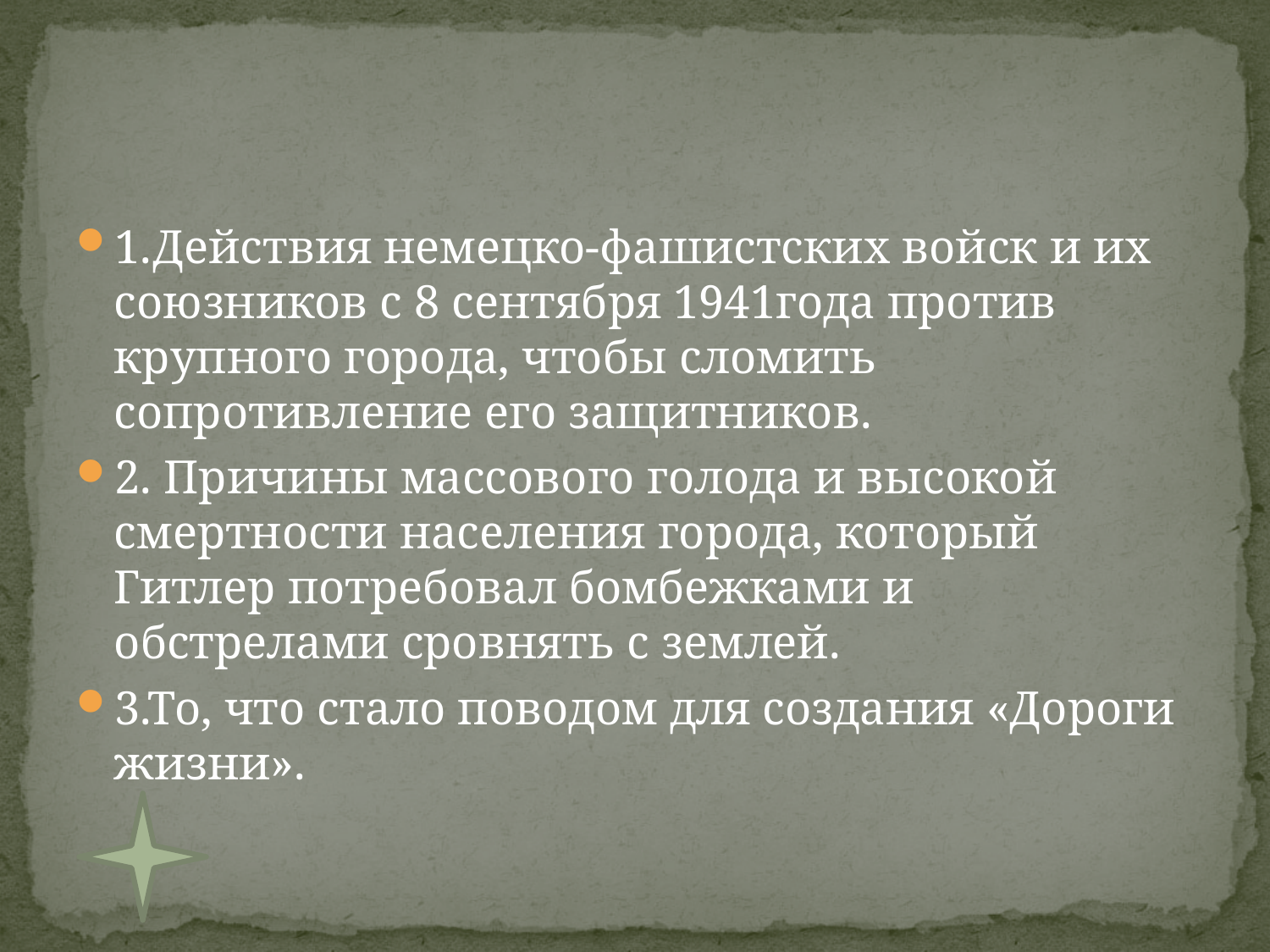

#
1.Действия немецко-фашистских войск и их союзников с 8 сентября 1941года против крупного города, чтобы сломить сопротивление его защитников.
2. Причины массового голода и высокой смертности населения города, который Гитлер потребовал бомбежками и обстрелами сровнять с землей.
3.То, что стало поводом для создания «Дороги жизни».